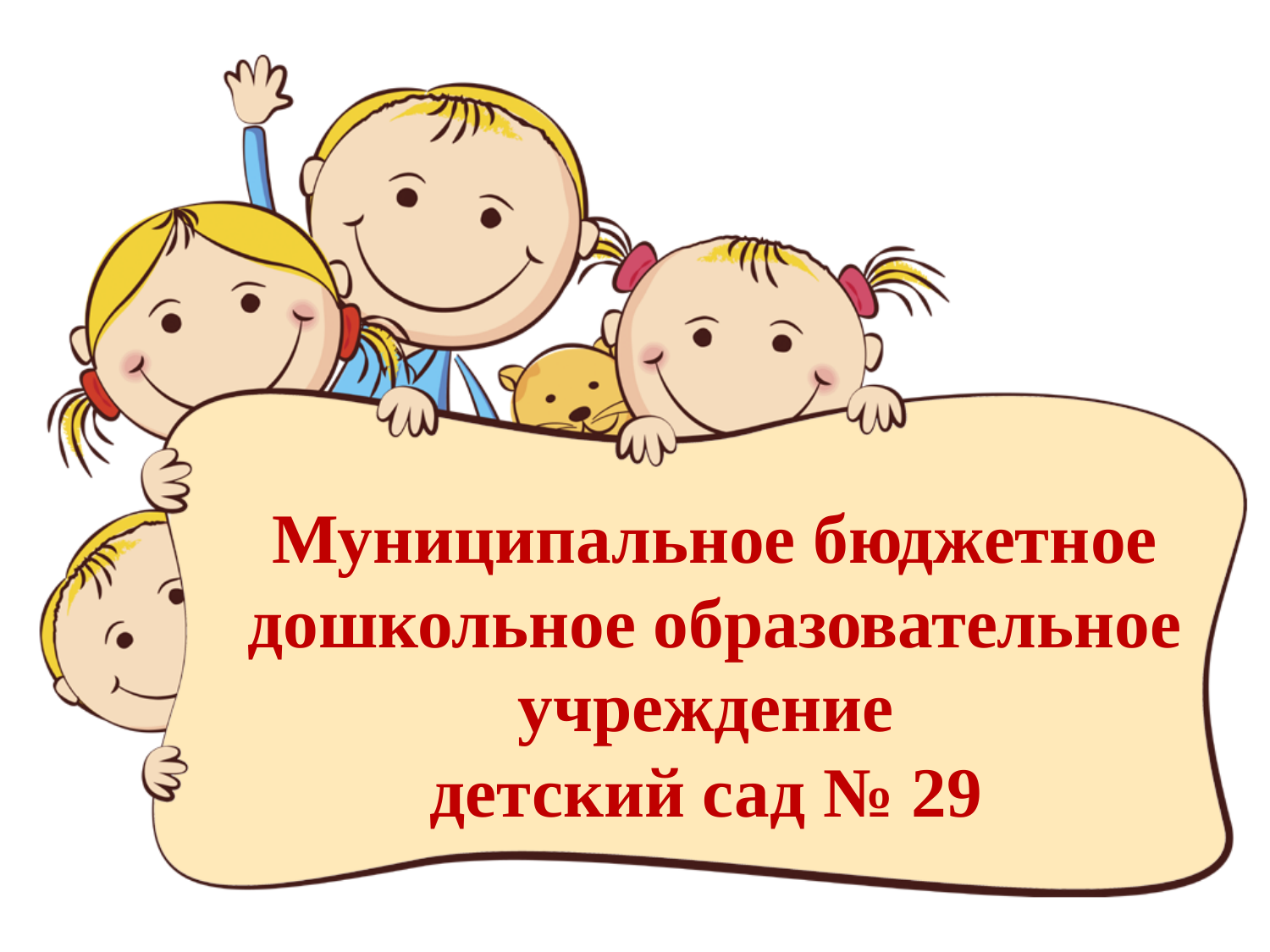

Муниципальное бюджетное дошкольное образовательное учреждение
детский сад № 29
#